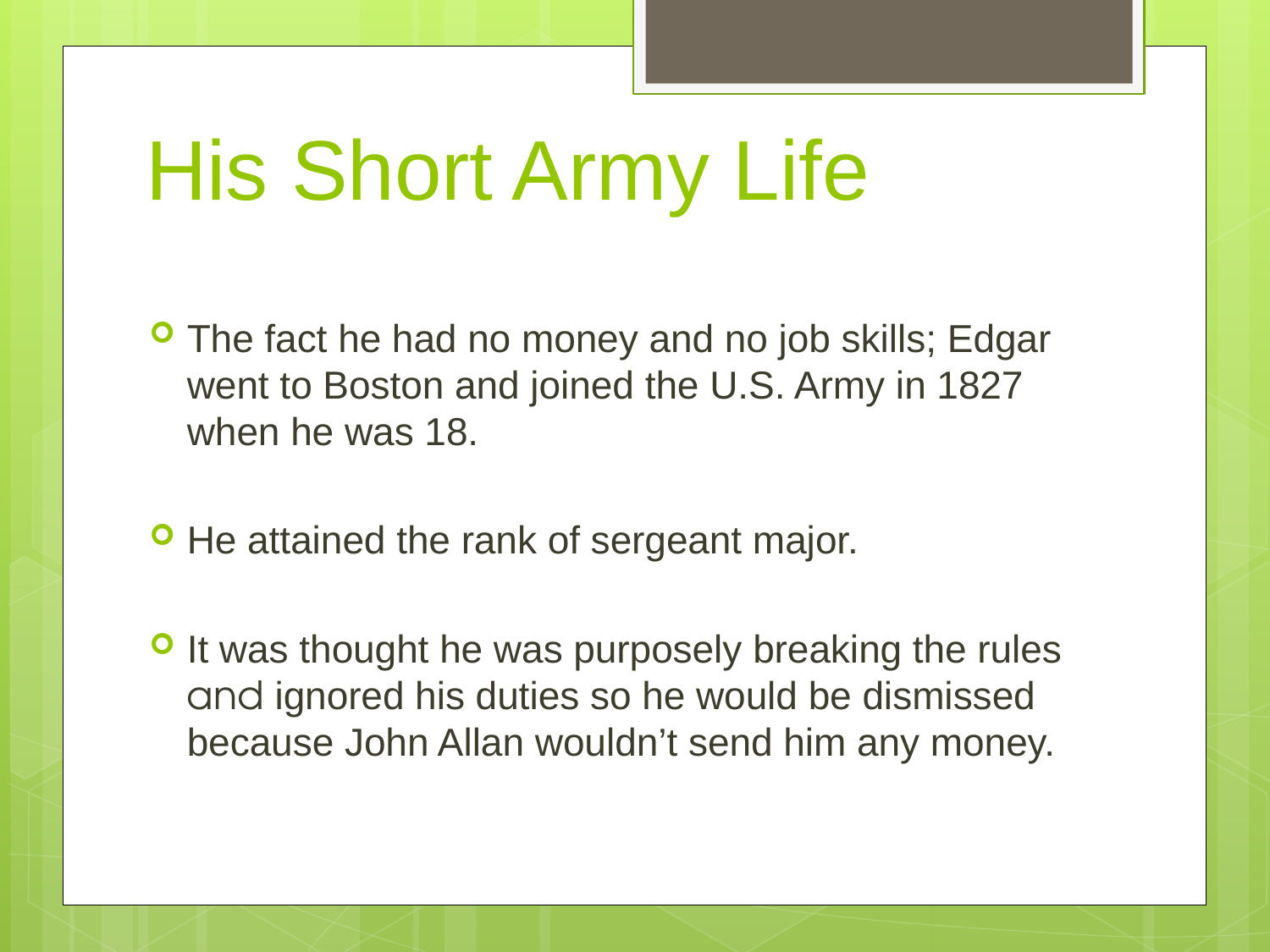

# His Short Army Life
The fact he had no money and no job skills; Edgar went to Boston and joined the U.S. Army in 1827 when he was 18.

He attained the rank of sergeant major.

It was thought he was purposely breaking the rules and ignored his duties so he would be dismissed because John Allan wouldn’t send him any money.